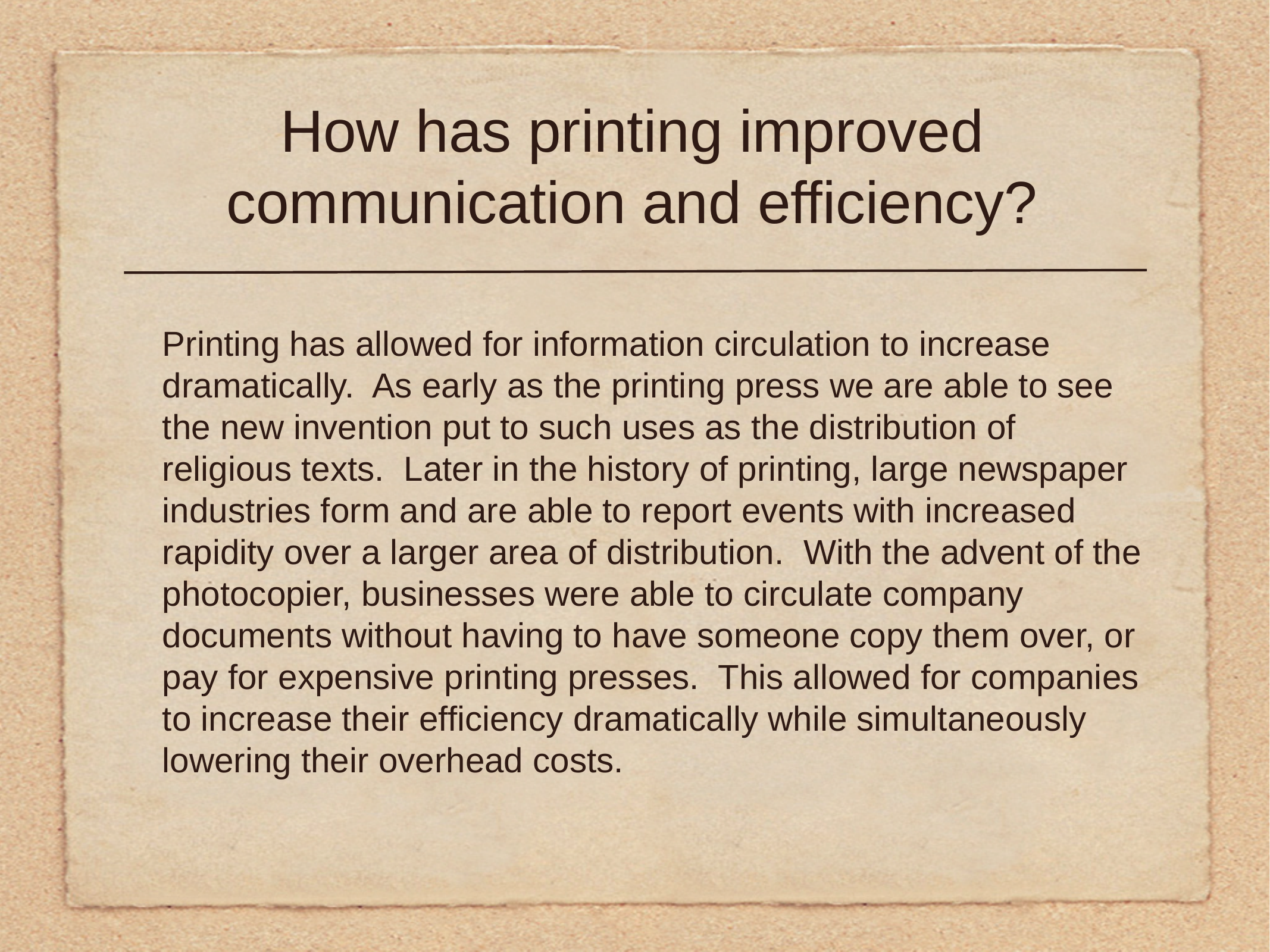

# How has printing improved communication and efficiency?

Printing has allowed for information circulation to increase dramatically.  As early as the printing press we are able to see the new invention put to such uses as the distribution of religious texts.  Later in the history of printing, large newspaper industries form and are able to report events with increased rapidity over a larger area of distribution.  With the advent of the photocopier, businesses were able to circulate company documents without having to have someone copy them over, or pay for expensive printing presses.  This allowed for companies to increase their efficiency dramatically while simultaneously lowering their overhead costs.